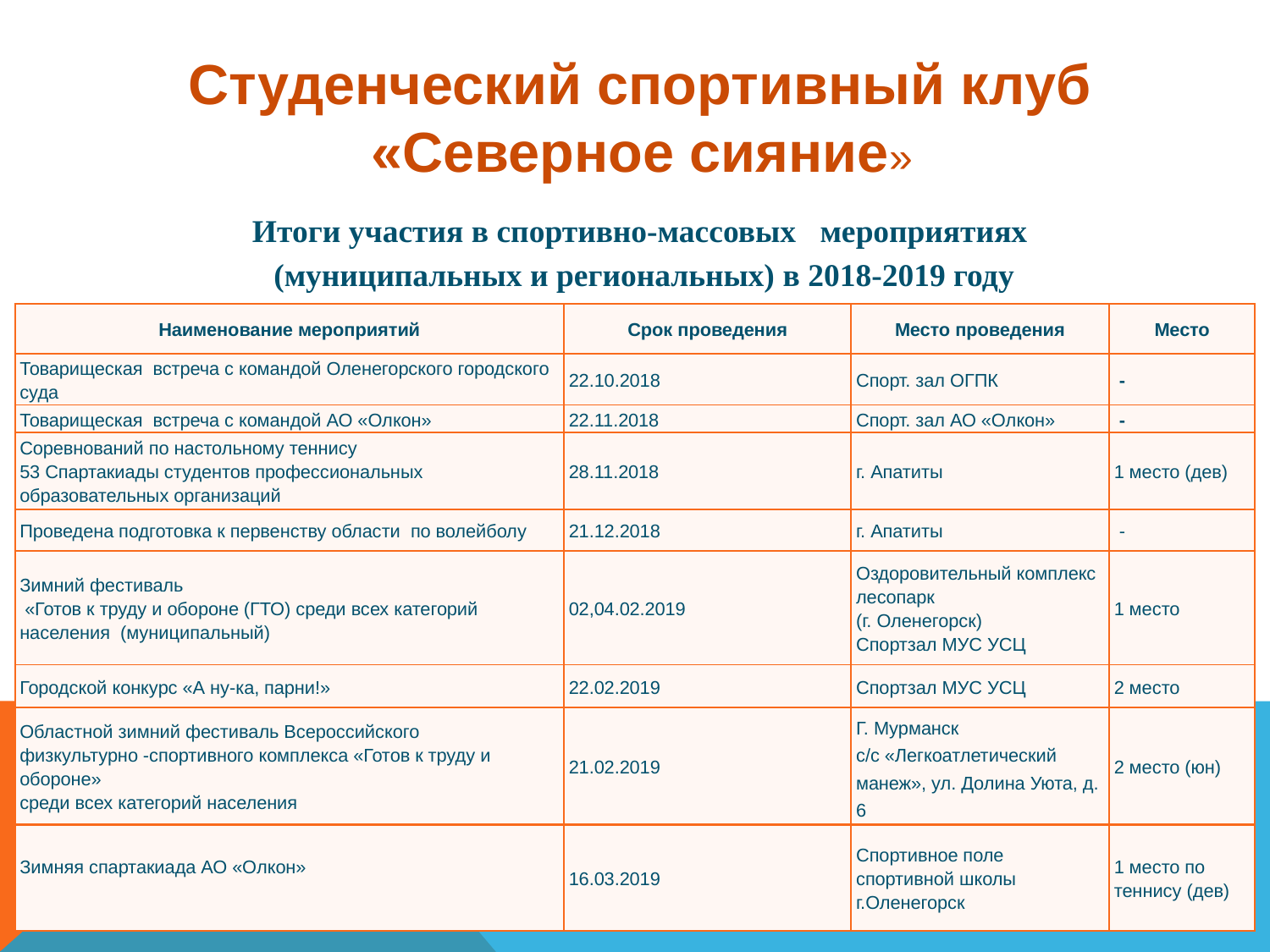

Студенческий спортивный клуб
 «Северное сияние»

Итоги участия в спортивно-массовых   мероприятиях
 (муниципальных и региональных) в 2018-2019 году
| Наименование мероприятий | Срок проведения | Место проведения | Место |
| --- | --- | --- | --- |
| Товарищеская встреча с командой Оленегорского городского суда | 22.10.2018 | Спорт. зал ОГПК | - |
| Товарищеская встреча с командой АО «Олкон» | 22.11.2018 | Спорт. зал АО «Олкон» | - |
| Соревнований по настольному теннису 53 Спартакиады студентов профессиональных образовательных организаций | 28.11.2018 | г. Апатиты | 1 место (дев) |
| Проведена подготовка к первенству области по волейболу | 21.12.2018 | г. Апатиты | - |
| Зимний фестиваль «Готов к труду и обороне (ГТО) среди всех категорий населения (муниципальный) | 02,04.02.2019 | Оздоровительный комплекс лесопарк (г. Оленегорск) Спортзал МУС УСЦ | 1 место |
| Городской конкурс «А ну-ка, парни!» | 22.02.2019 | Спортзал МУС УСЦ | 2 место |
| Областной зимний фестиваль Всероссийского физкультурно -спортивного комплекса «Готов к труду и обороне» среди всех категорий населения | 21.02.2019 | Г. Мурманск с/с «Легкоатлетический манеж», ул. Долина Уюта, д. 6 | 2 место (юн) |
| Зимняя спартакиада АО «Олкон» | 16.03.2019 | Спортивное поле спортивной школы г.Оленегорск | 1 место по теннису (дев) |